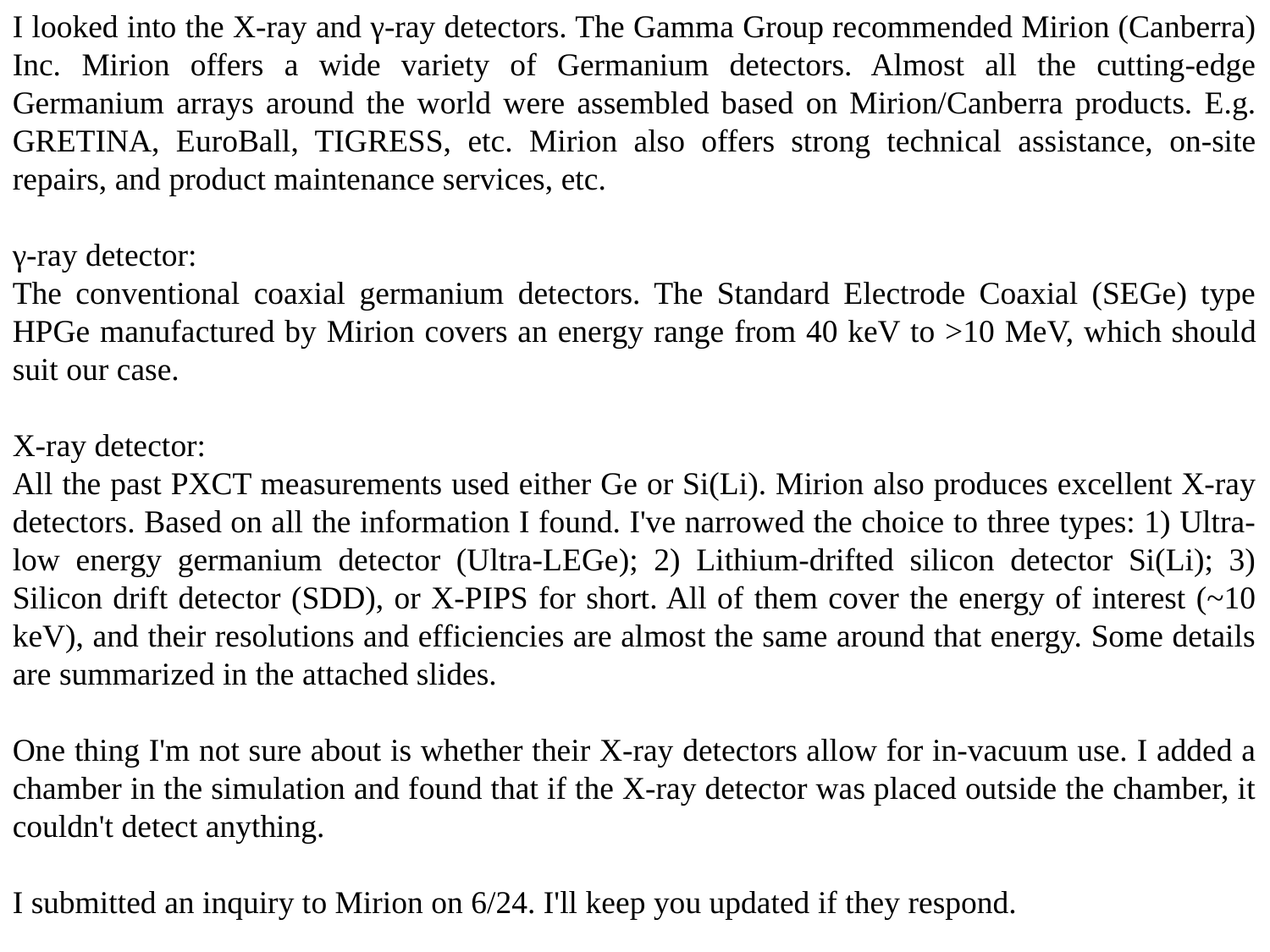

I looked into the X-ray and γ-ray detectors. The Gamma Group recommended Mirion (Canberra) Inc. Mirion offers a wide variety of Germanium detectors. Almost all the cutting-edge Germanium arrays around the world were assembled based on Mirion/Canberra products. E.g. GRETINA, EuroBall, TIGRESS, etc. Mirion also offers strong technical assistance, on-site repairs, and product maintenance services, etc.

γ-ray detector:
The conventional coaxial germanium detectors. The Standard Electrode Coaxial (SEGe) type HPGe manufactured by Mirion covers an energy range from 40 keV to >10 MeV, which should suit our case.

X-ray detector:
All the past PXCT measurements used either Ge or Si(Li). Mirion also produces excellent X-ray detectors. Based on all the information I found. I've narrowed the choice to three types: 1) Ultra-low energy germanium detector (Ultra-LEGe); 2) Lithium-drifted silicon detector Si(Li); 3) Silicon drift detector (SDD), or X-PIPS for short. All of them cover the energy of interest (~10 keV), and their resolutions and efficiencies are almost the same around that energy. Some details are summarized in the attached slides.

One thing I'm not sure about is whether their X-ray detectors allow for in-vacuum use. I added a chamber in the simulation and found that if the X-ray detector was placed outside the chamber, it couldn't detect anything.

I submitted an inquiry to Mirion on 6/24. I'll keep you updated if they respond.